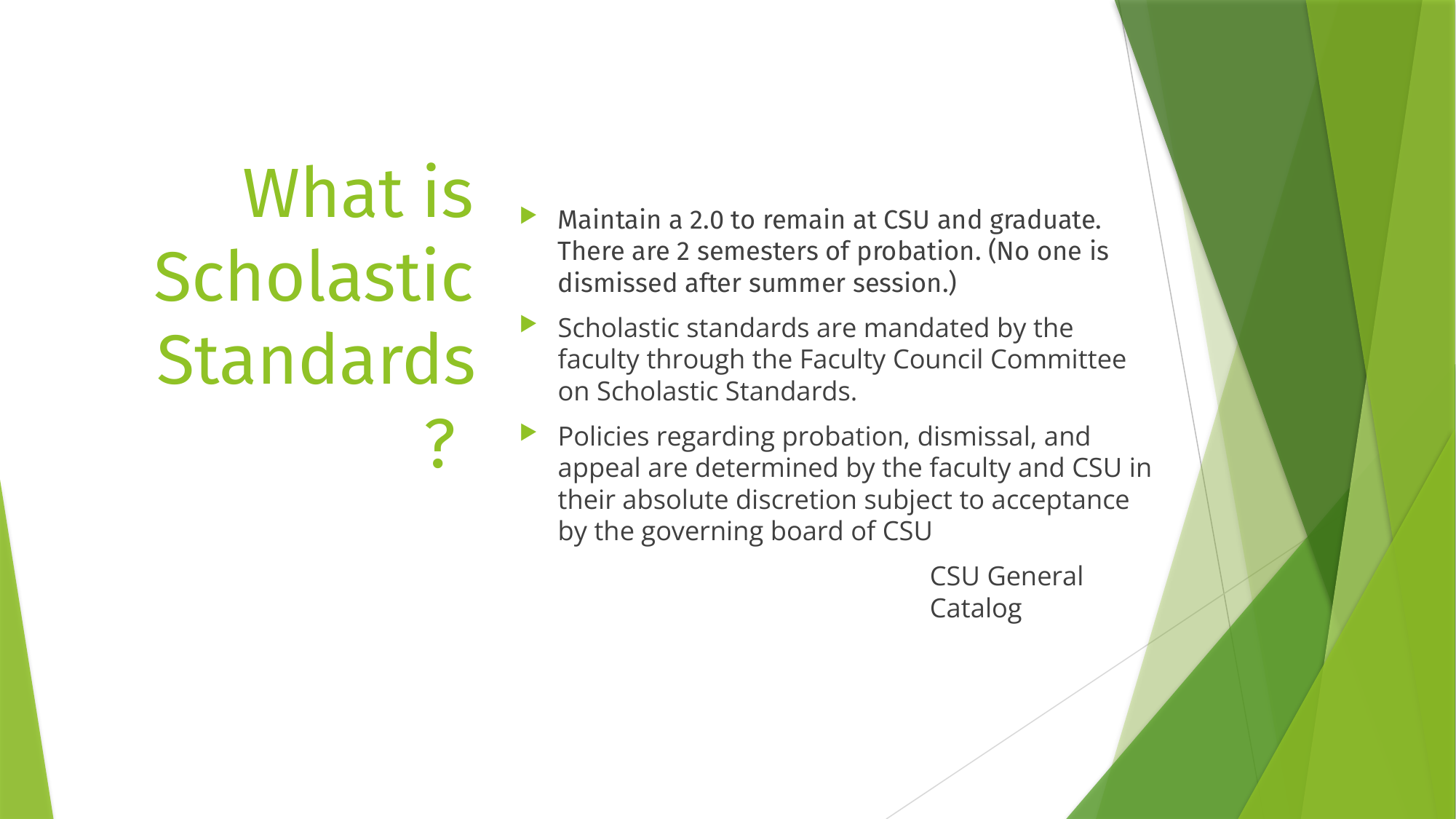

# What is Scholastic Standards?
Maintain a 2.0 to remain at CSU and graduate. There are 2 semesters of probation. (No one is dismissed after summer session.)
Scholastic standards are mandated by the faculty through the Faculty Council Committee on Scholastic Standards.
Policies regarding probation, dismissal, and appeal are determined by the faculty and CSU in their absolute discretion subject to acceptance by the governing board of CSU
CSU General Catalog